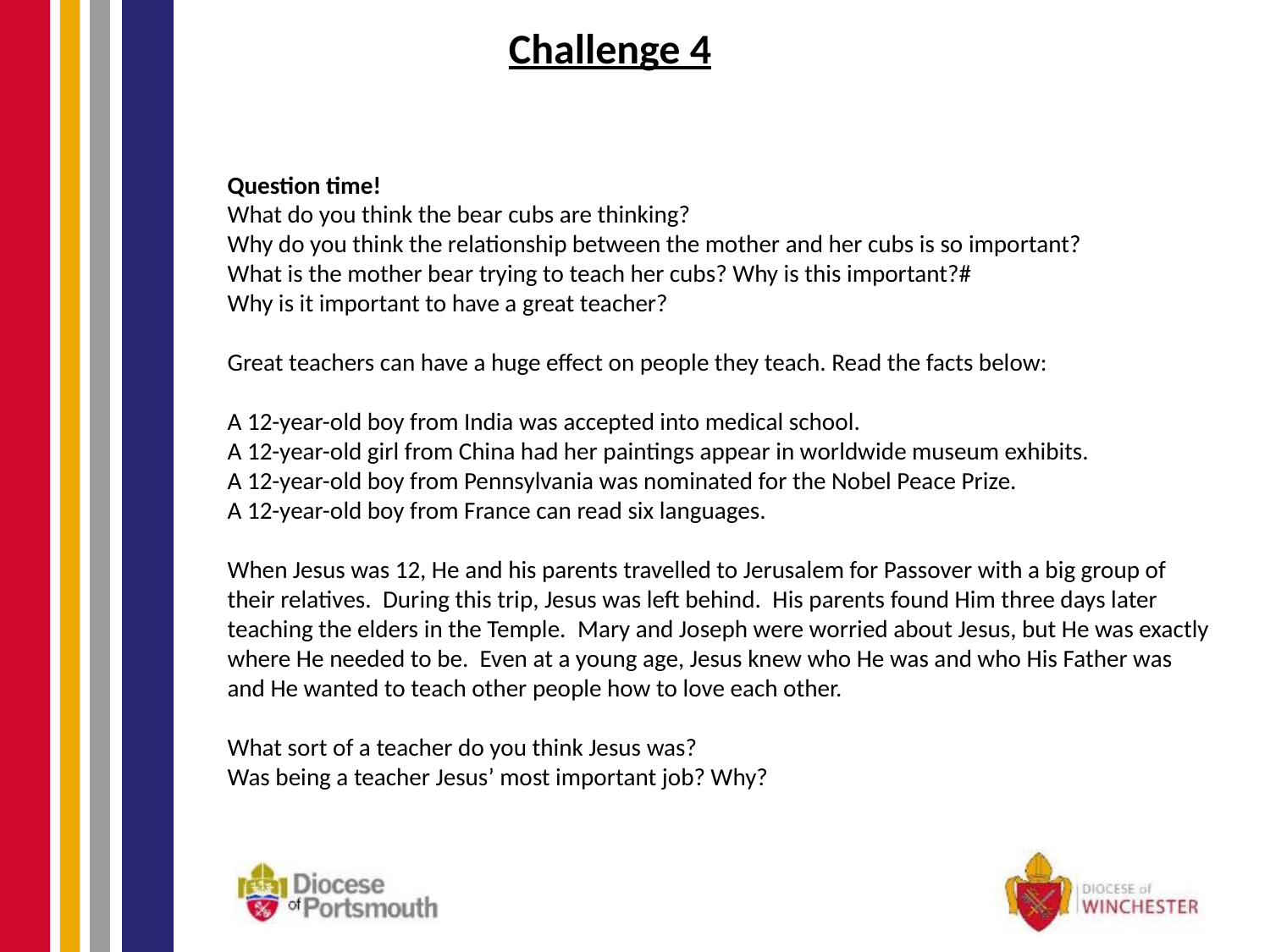

Challenge 4

Question time!
What do you think the bear cubs are thinking?
Why do you think the relationship between the mother and her cubs is so important?
What is the mother bear trying to teach her cubs? Why is this important?#
Why is it important to have a great teacher?

Great teachers can have a huge effect on people they teach. Read the facts below:

A 12-year-old boy from India was accepted into medical school.
A 12-year-old girl from China had her paintings appear in worldwide museum exhibits.
A 12-year-old boy from Pennsylvania was nominated for the Nobel Peace Prize.
A 12-year-old boy from France can read six languages.

When Jesus was 12, He and his parents travelled to Jerusalem for Passover with a big group of their relatives.  During this trip, Jesus was left behind.  His parents found Him three days later teaching the elders in the Temple.  Mary and Joseph were worried about Jesus, but He was exactly where He needed to be.  Even at a young age, Jesus knew who He was and who His Father was and He wanted to teach other people how to love each other.

What sort of a teacher do you think Jesus was?
Was being a teacher Jesus’ most important job? Why?